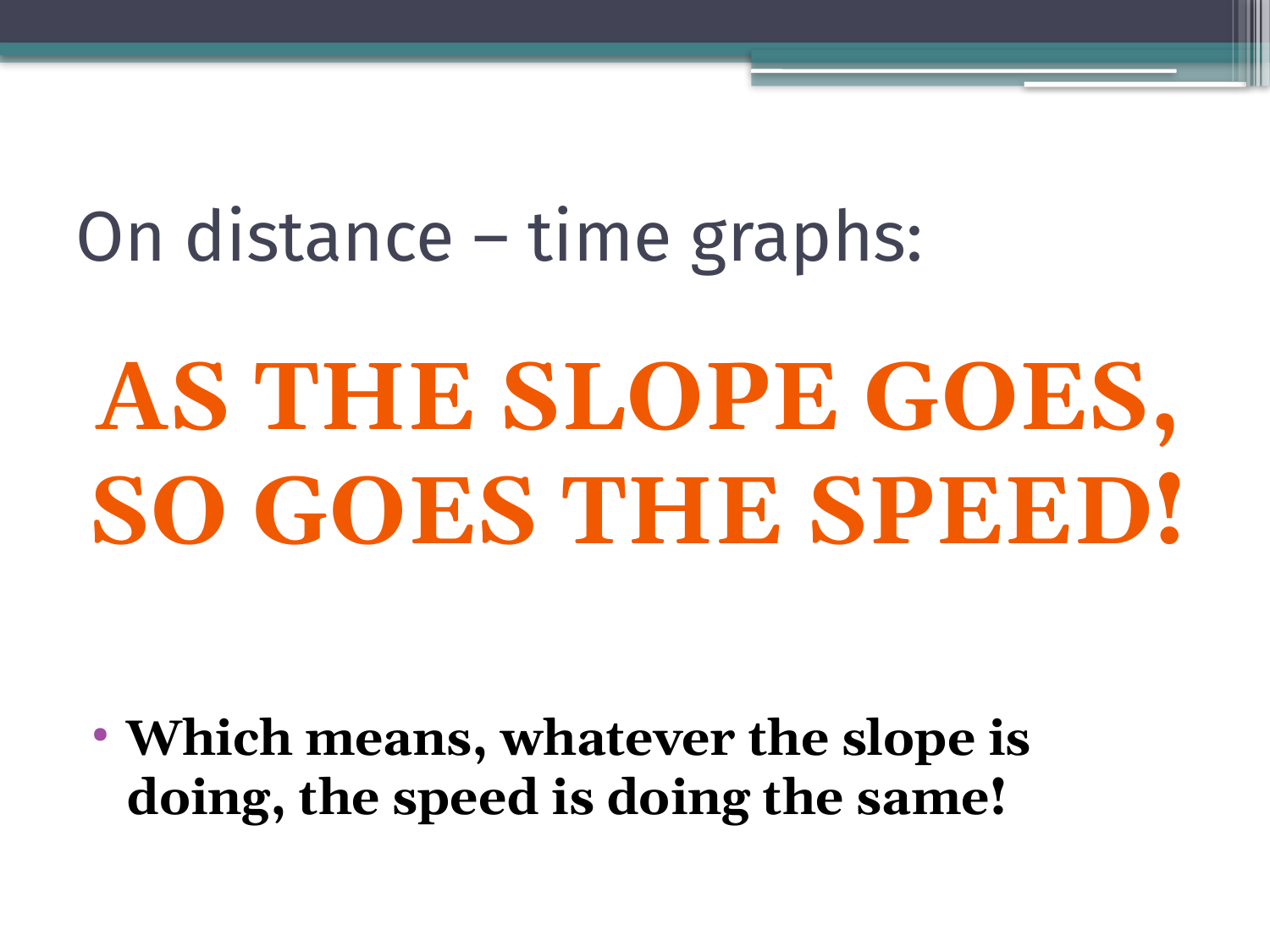

# On distance – time graphs:

Which means, whatever the slope is doing, the speed is doing the same!

As the slope goes,
So goes the speed!